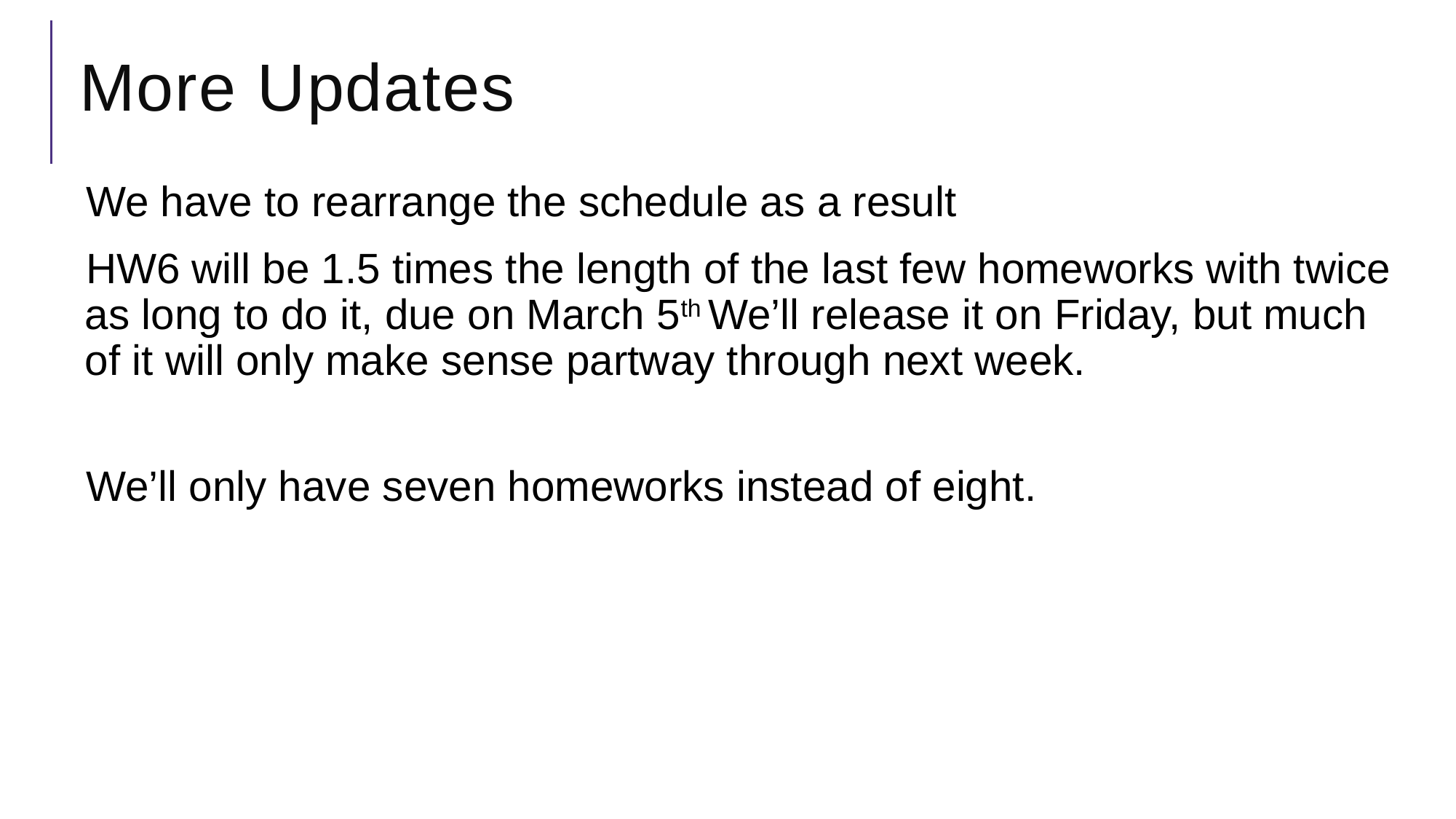

# More Updates
We have to rearrange the schedule as a result
HW6 will be 1.5 times the length of the last few homeworks with twice as long to do it, due on March 5th We’ll release it on Friday, but much of it will only make sense partway through next week.

We’ll only have seven homeworks instead of eight.